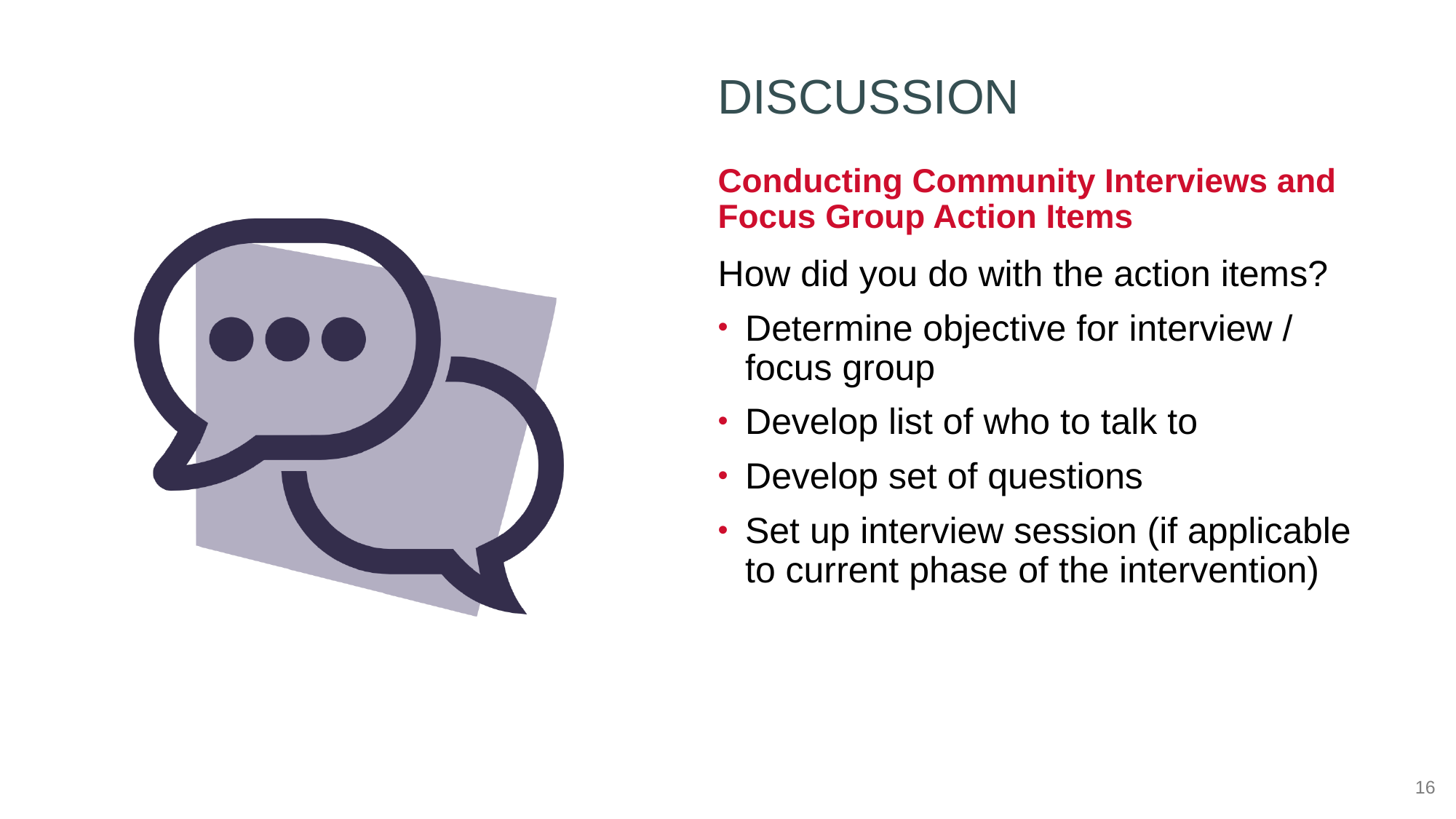

Conducting Community Interviews and Focus Group Action Items
How did you do with the action items?
Determine objective for interview / focus group
Develop list of who to talk to
Develop set of questions
Set up interview session (if applicable to current phase of the intervention)
16